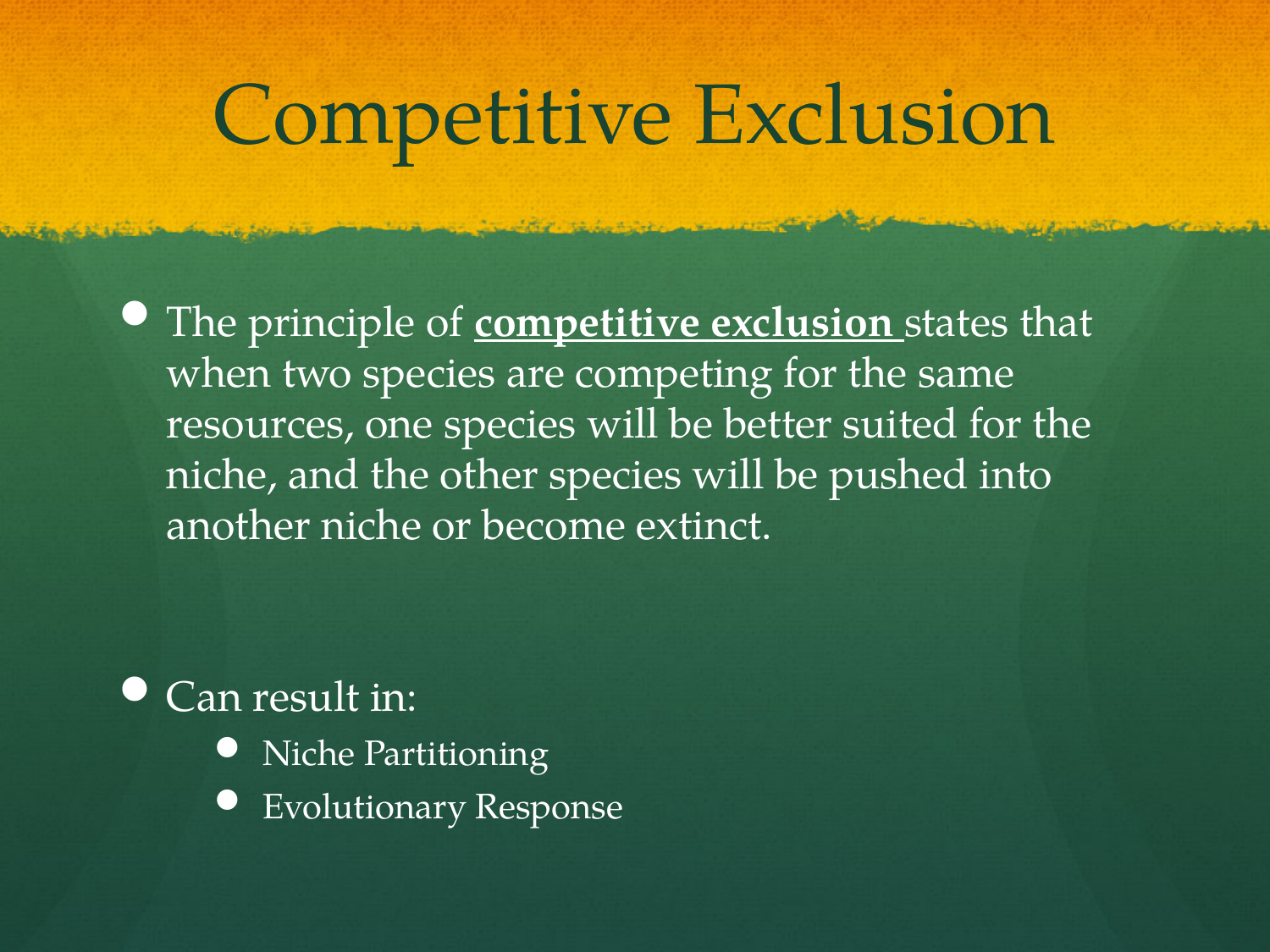

# Competitive Exclusion
The principle of competitive exclusion states that when two species are competing for the same resources, one species will be better suited for the niche, and the other species will be pushed into another niche or become extinct.

Can result in:
Niche Partitioning
Evolutionary Response